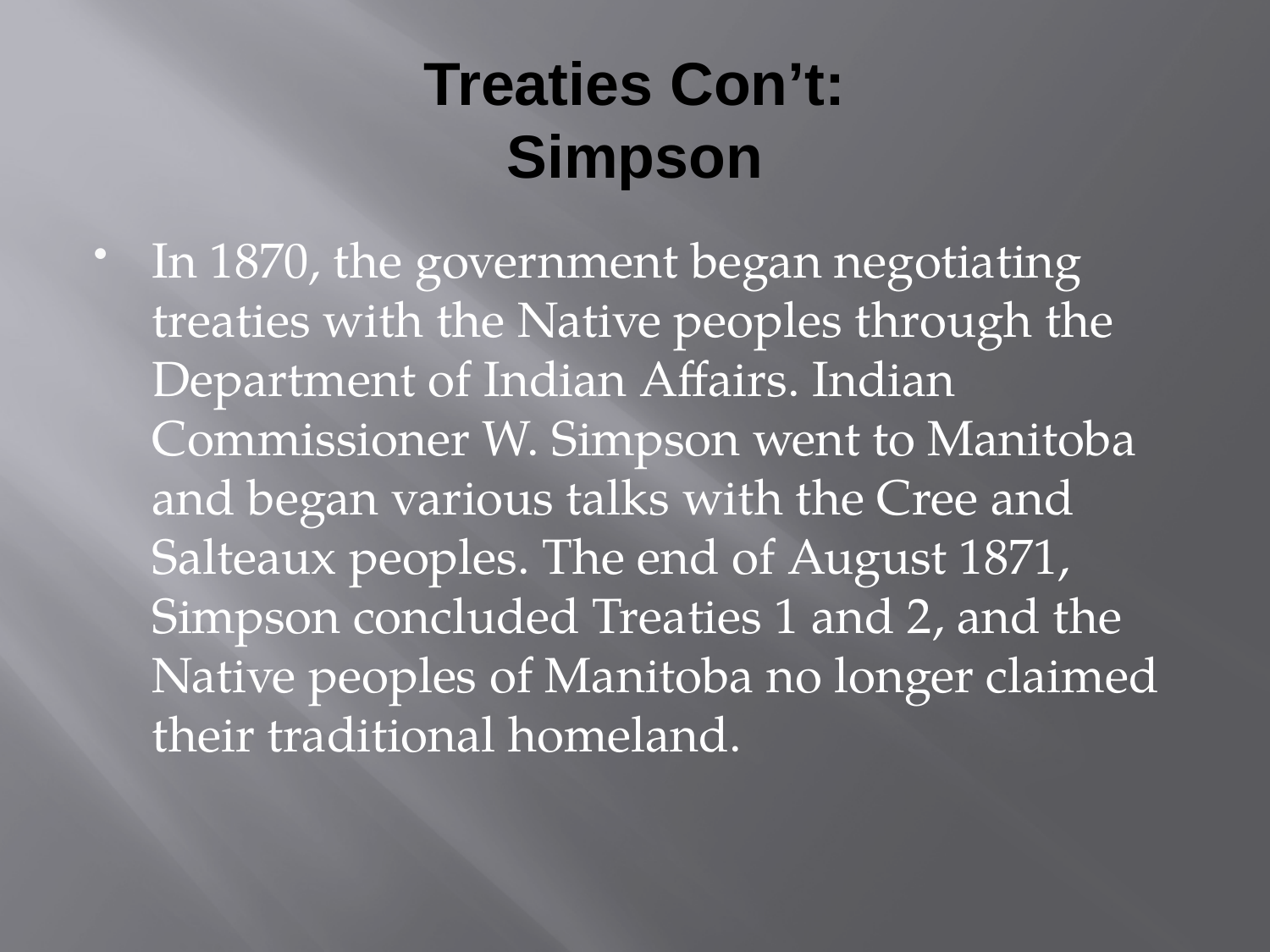

# Treaties Con’t: Simpson
In 1870, the government began negotiating treaties with the Native peoples through the Department of Indian Affairs. Indian Commissioner W. Simpson went to Manitoba and began various talks with the Cree and Salteaux peoples. The end of August 1871, Simpson concluded Treaties 1 and 2, and the Native peoples of Manitoba no longer claimed their traditional homeland.